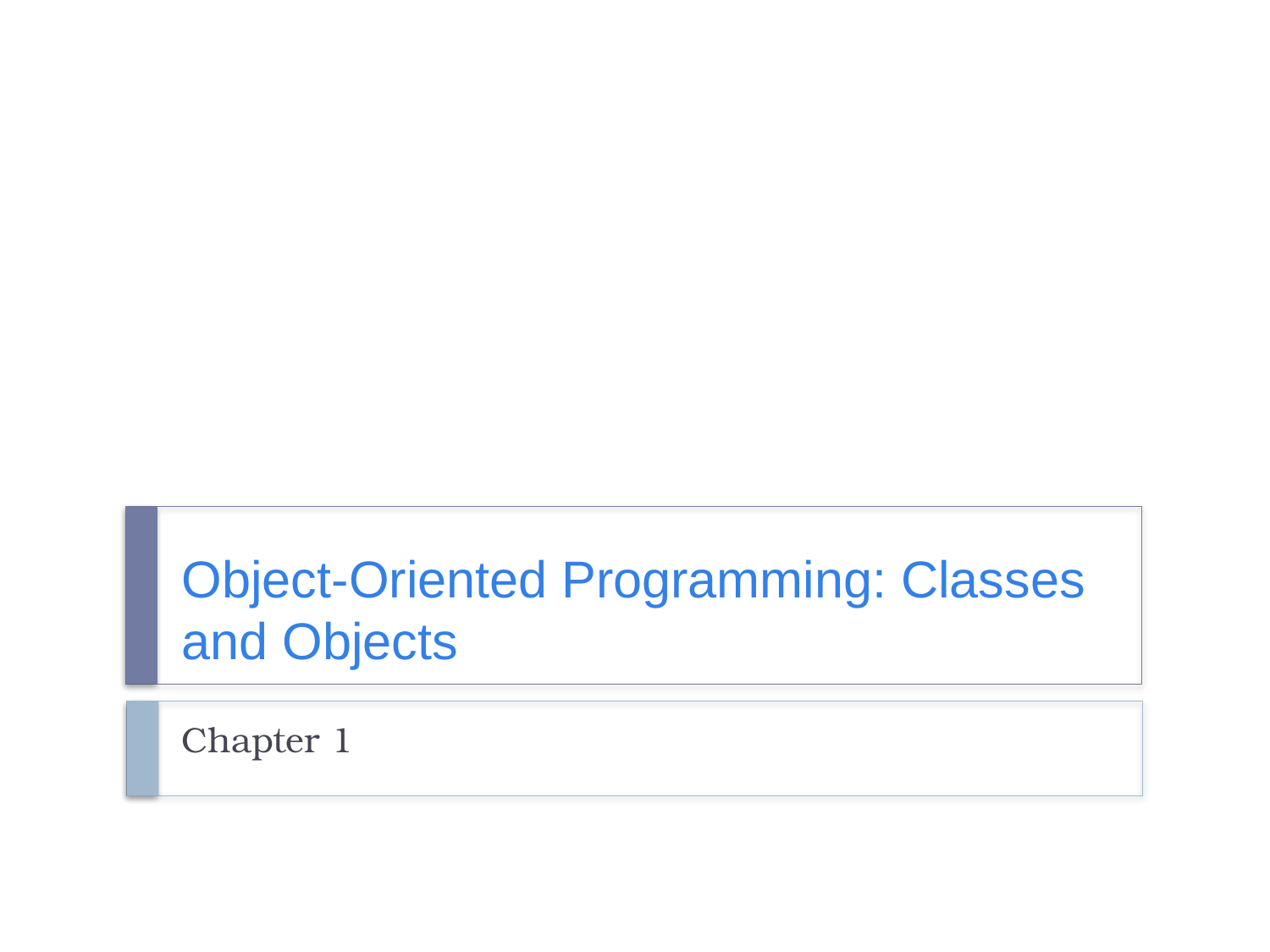

# Object-Oriented Programming: Classes and Objects
Chapter 1